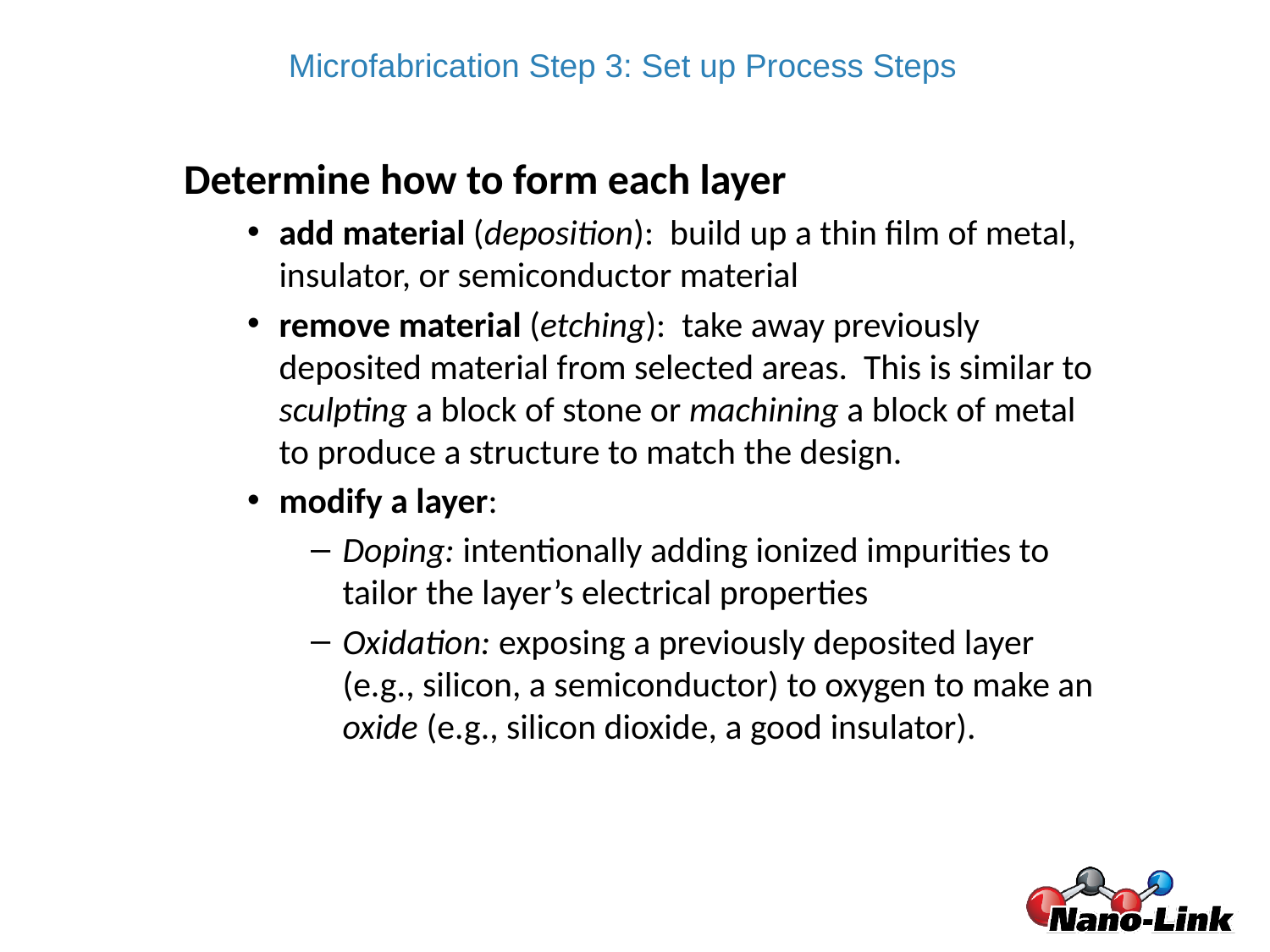

Microfabrication Step 3: Set up Process Steps
Determine how to form each layer
add material (deposition):  build up a thin film of metal, insulator, or semiconductor material
remove material (etching):  take away previously deposited material from selected areas.  This is similar to sculpting a block of stone or machining a block of metal to produce a structure to match the design.
modify a layer:
Doping: intentionally adding ionized impurities to tailor the layer’s electrical properties
Oxidation: exposing a previously deposited layer (e.g., silicon, a semiconductor) to oxygen to make an oxide (e.g., silicon dioxide, a good insulator).